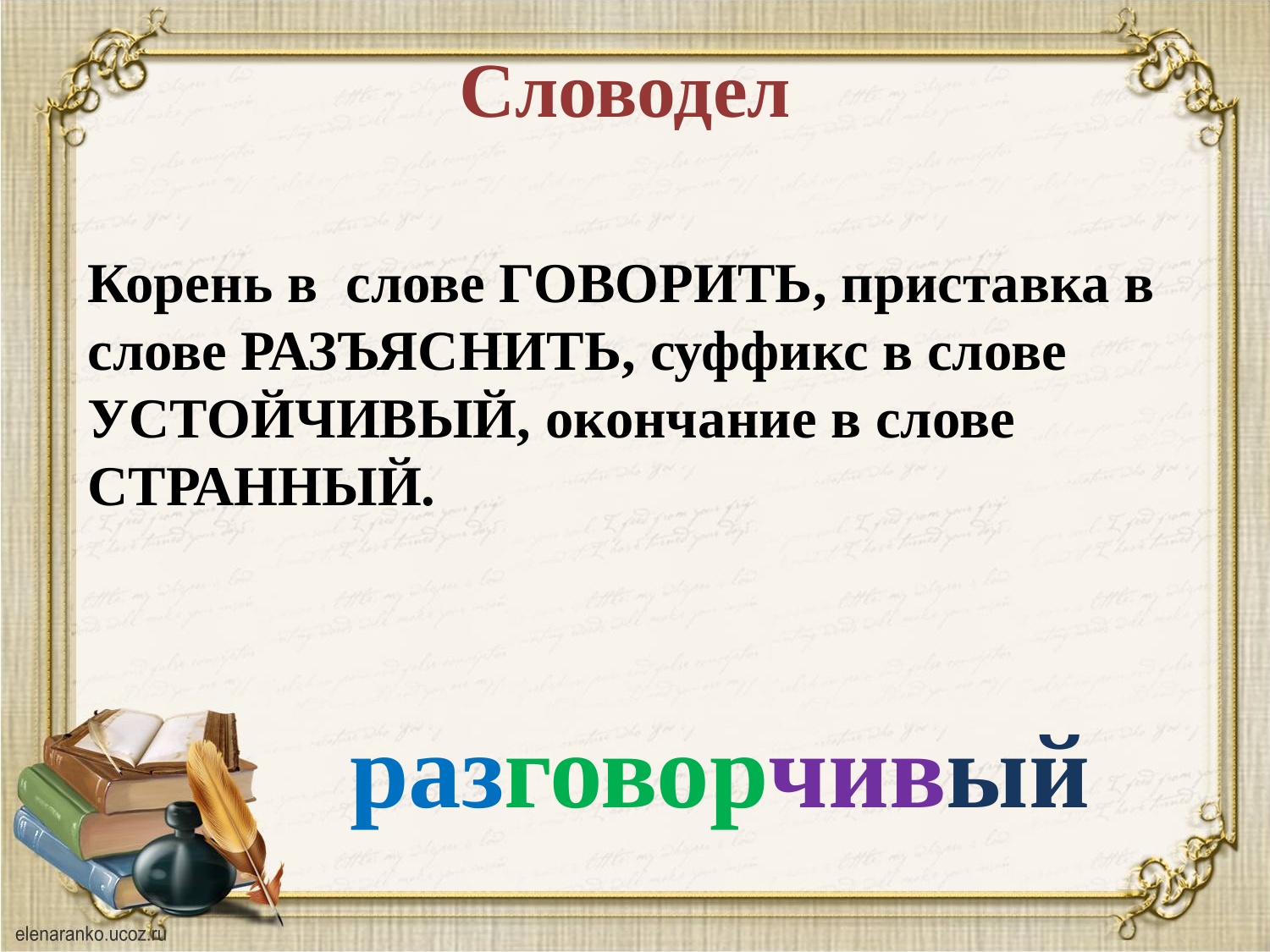

# Словодел
Корень в  слове ГОВОРИТЬ, приставка в слове РАЗЪЯСНИТЬ, суффикс в слове УСТОЙЧИВЫЙ, окончание в слове СТРАННЫЙ.

разговорчивый